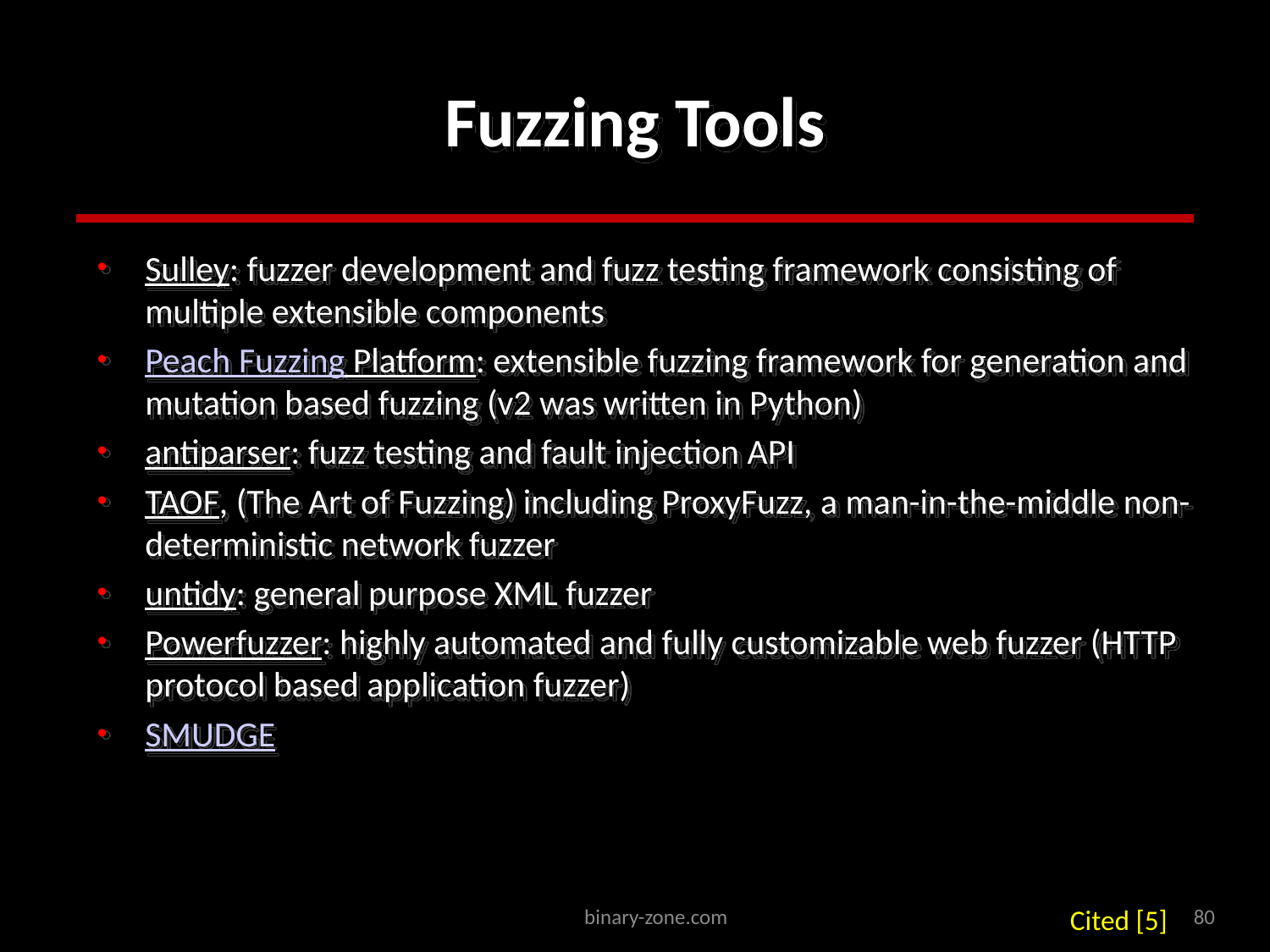

# Fuzzing Tools
Sulley: fuzzer development and fuzz testing framework consisting of multiple extensible components
Peach Fuzzing Platform: extensible fuzzing framework for generation and mutation based fuzzing (v2 was written in Python)
antiparser: fuzz testing and fault injection API
TAOF, (The Art of Fuzzing) including ProxyFuzz, a man-in-the-middle non-deterministic network fuzzer
untidy: general purpose XML fuzzer
Powerfuzzer: highly automated and fully customizable web fuzzer (HTTP protocol based application fuzzer)
SMUDGE
Cited [5]